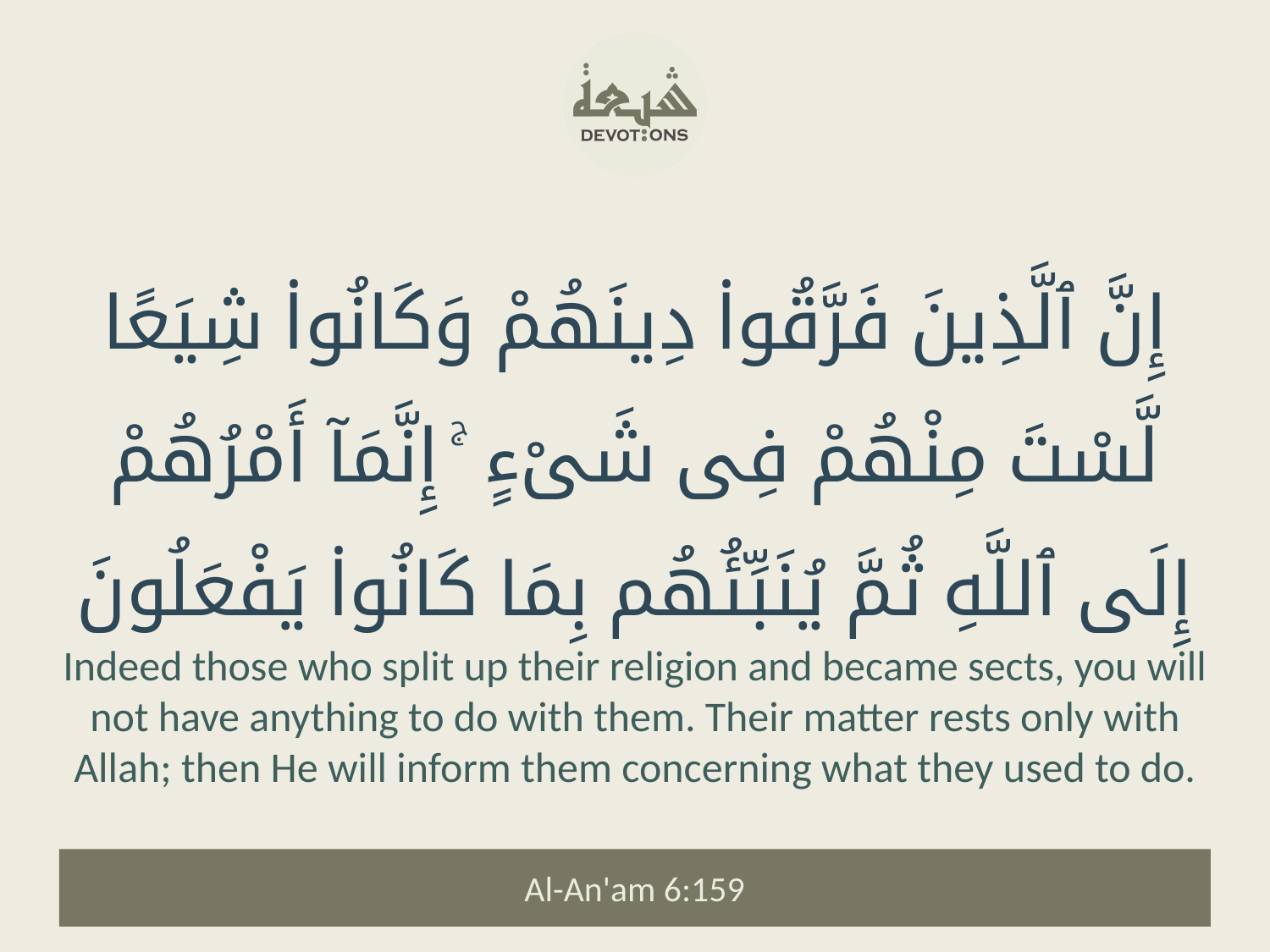

إِنَّ ٱلَّذِينَ فَرَّقُوا۟ دِينَهُمْ وَكَانُوا۟ شِيَعًا لَّسْتَ مِنْهُمْ فِى شَىْءٍ ۚ إِنَّمَآ أَمْرُهُمْ إِلَى ٱللَّهِ ثُمَّ يُنَبِّئُهُم بِمَا كَانُوا۟ يَفْعَلُونَ
Indeed those who split up their religion and became sects, you will not have anything to do with them. Their matter rests only with Allah; then He will inform them concerning what they used to do.
Al-An'am 6:159